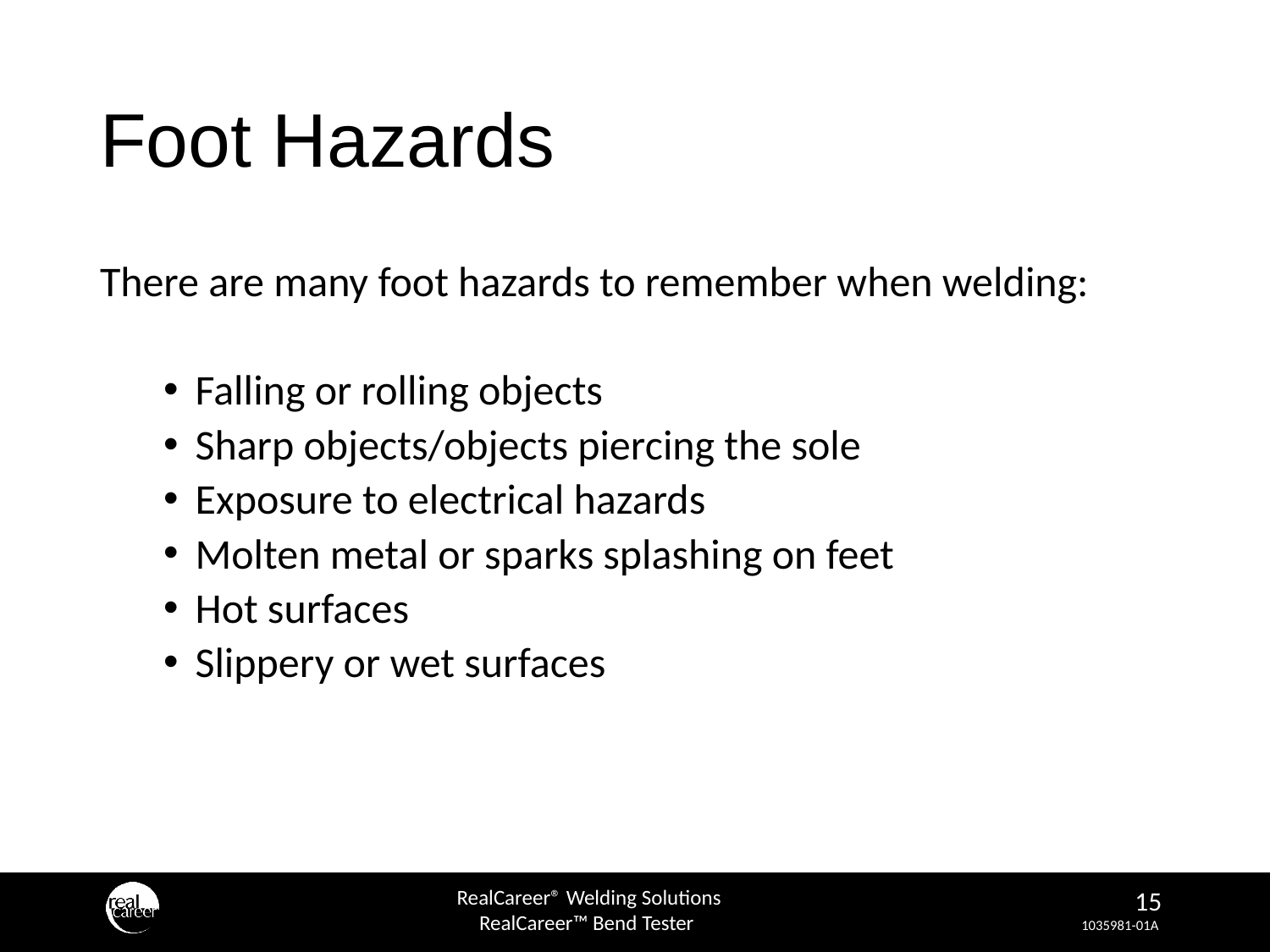

# Foot Hazards
There are many foot hazards to remember when welding:

Falling or rolling objects
Sharp objects/objects piercing the sole
Exposure to electrical hazards
Molten metal or sparks splashing on feet
Hot surfaces
Slippery or wet surfaces

15